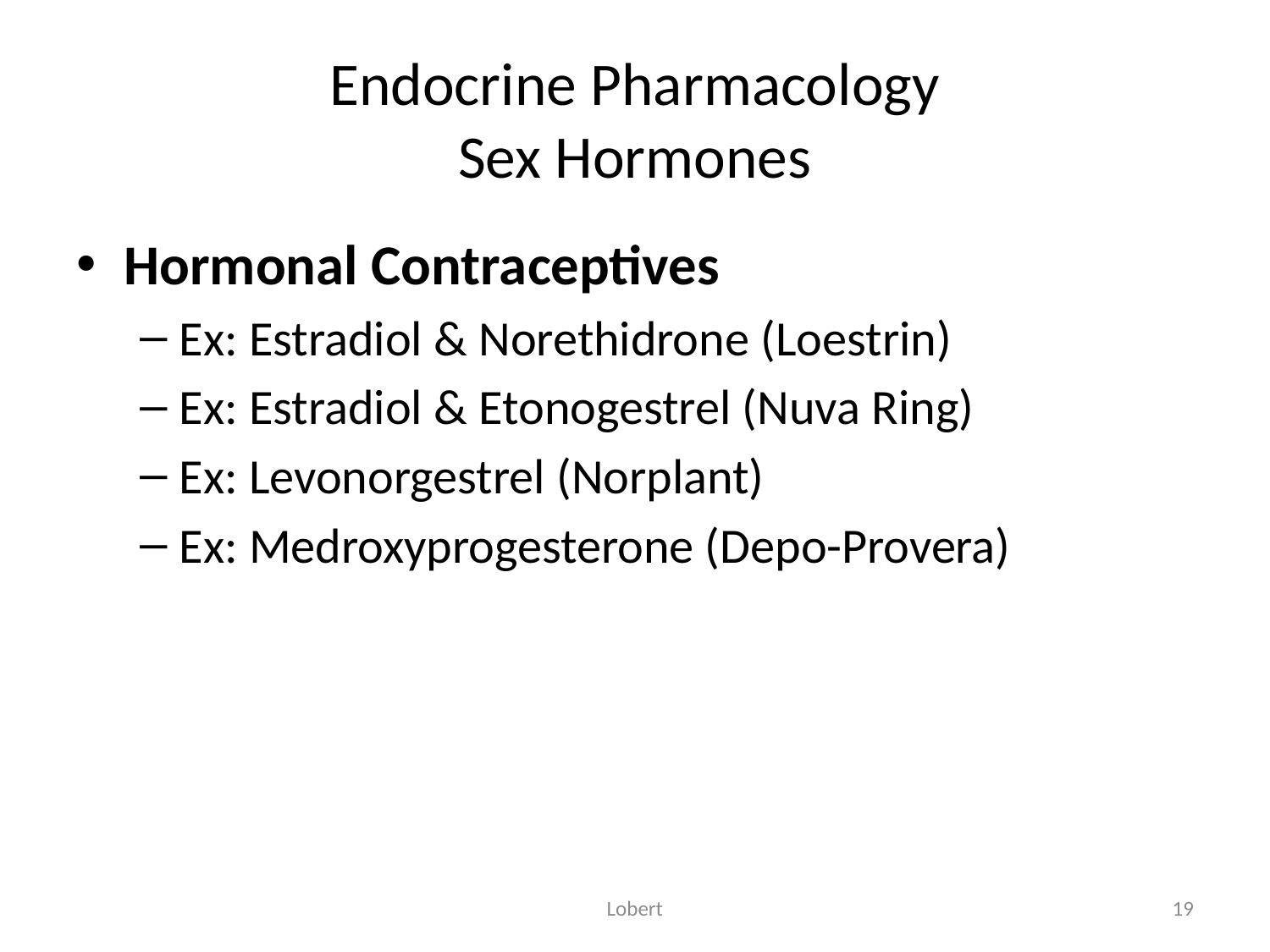

# Endocrine Pharmacology Sex Hormones
Hormonal Contraceptives
Ex: Estradiol & Norethidrone (Loestrin)
Ex: Estradiol & Etonogestrel (Nuva Ring)
Ex: Levonorgestrel (Norplant)
Ex: Medroxyprogesterone (Depo-Provera)

Lobert
19